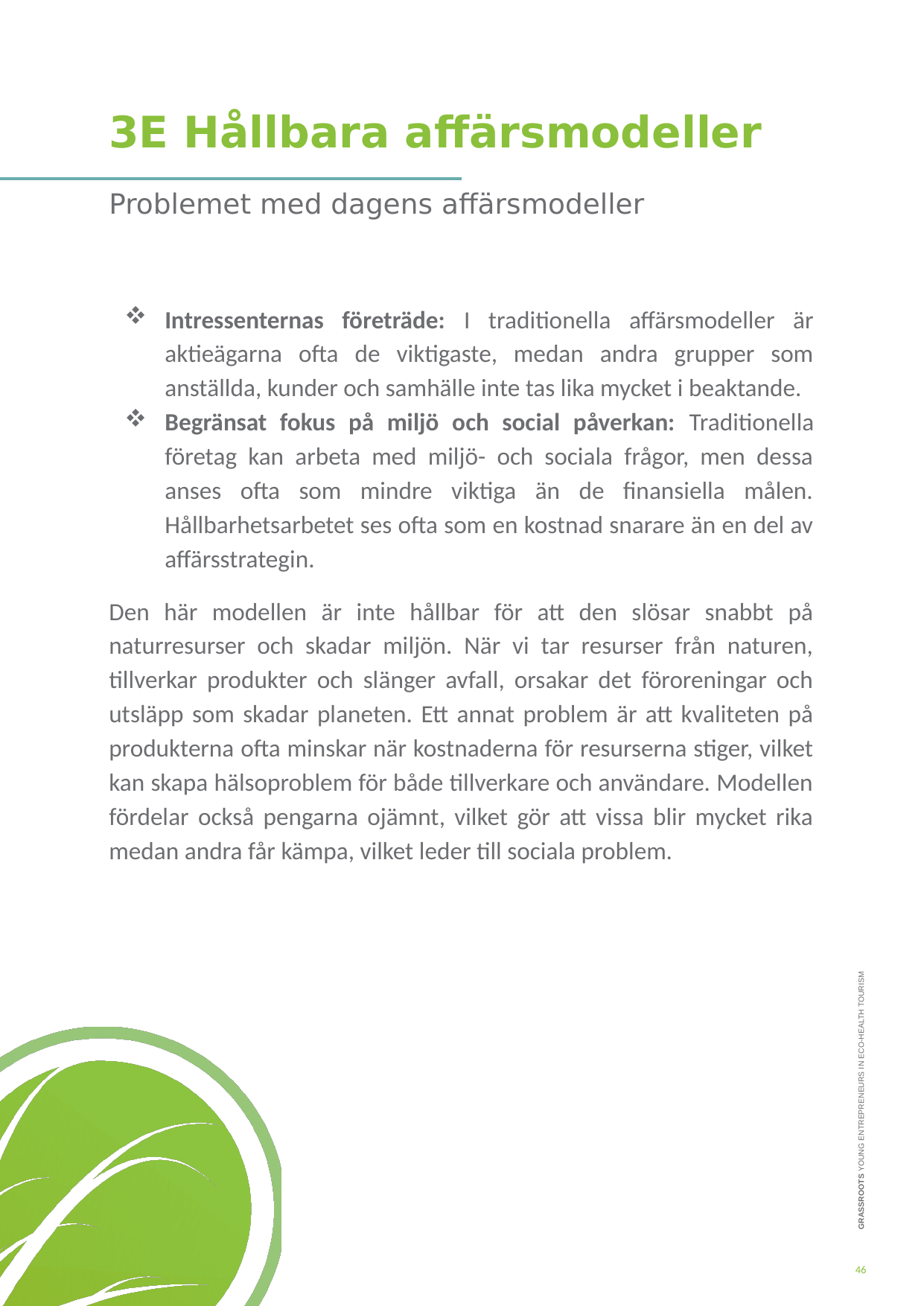

3E Hållbara affärsmodeller
Problemet med dagens affärsmodeller
Intressenternas företräde: I traditionella affärsmodeller är aktieägarna ofta de viktigaste, medan andra grupper som anställda, kunder och samhälle inte tas lika mycket i beaktande.
Begränsat fokus på miljö och social påverkan: Traditionella företag kan arbeta med miljö- och sociala frågor, men dessa anses ofta som mindre viktiga än de finansiella målen. Hållbarhetsarbetet ses ofta som en kostnad snarare än en del av affärsstrategin.
Den här modellen är inte hållbar för att den slösar snabbt på naturresurser och skadar miljön. När vi tar resurser från naturen, tillverkar produkter och slänger avfall, orsakar det föroreningar och utsläpp som skadar planeten. Ett annat problem är att kvaliteten på produkterna ofta minskar när kostnaderna för resurserna stiger, vilket kan skapa hälsoproblem för både tillverkare och användare. Modellen fördelar också pengarna ojämnt, vilket gör att vissa blir mycket rika medan andra får kämpa, vilket leder till sociala problem.

46